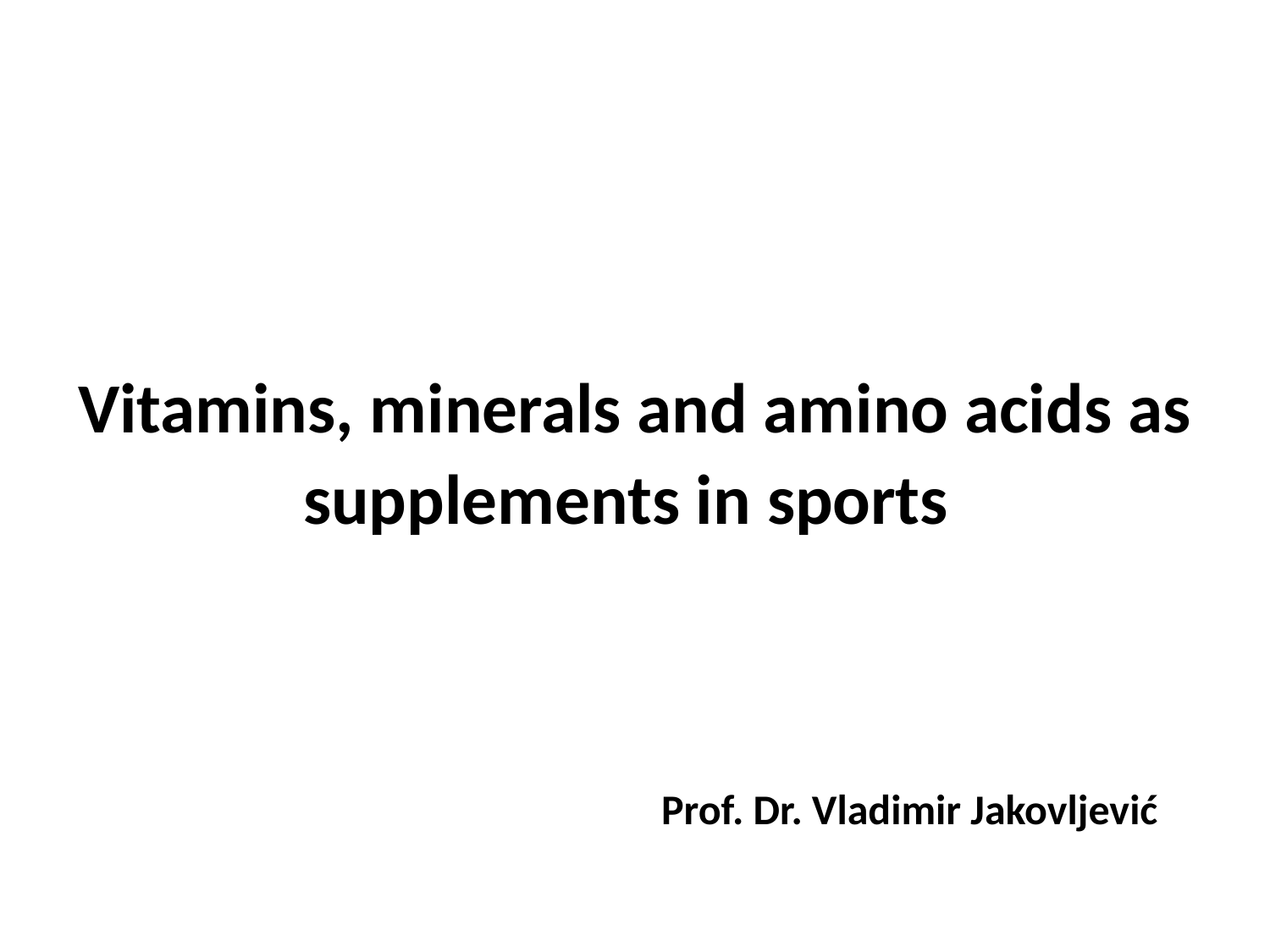

Vitamins, minerals and amino acids as supplements in sports
Prof. ​Dr. Vladimir Jakovljević